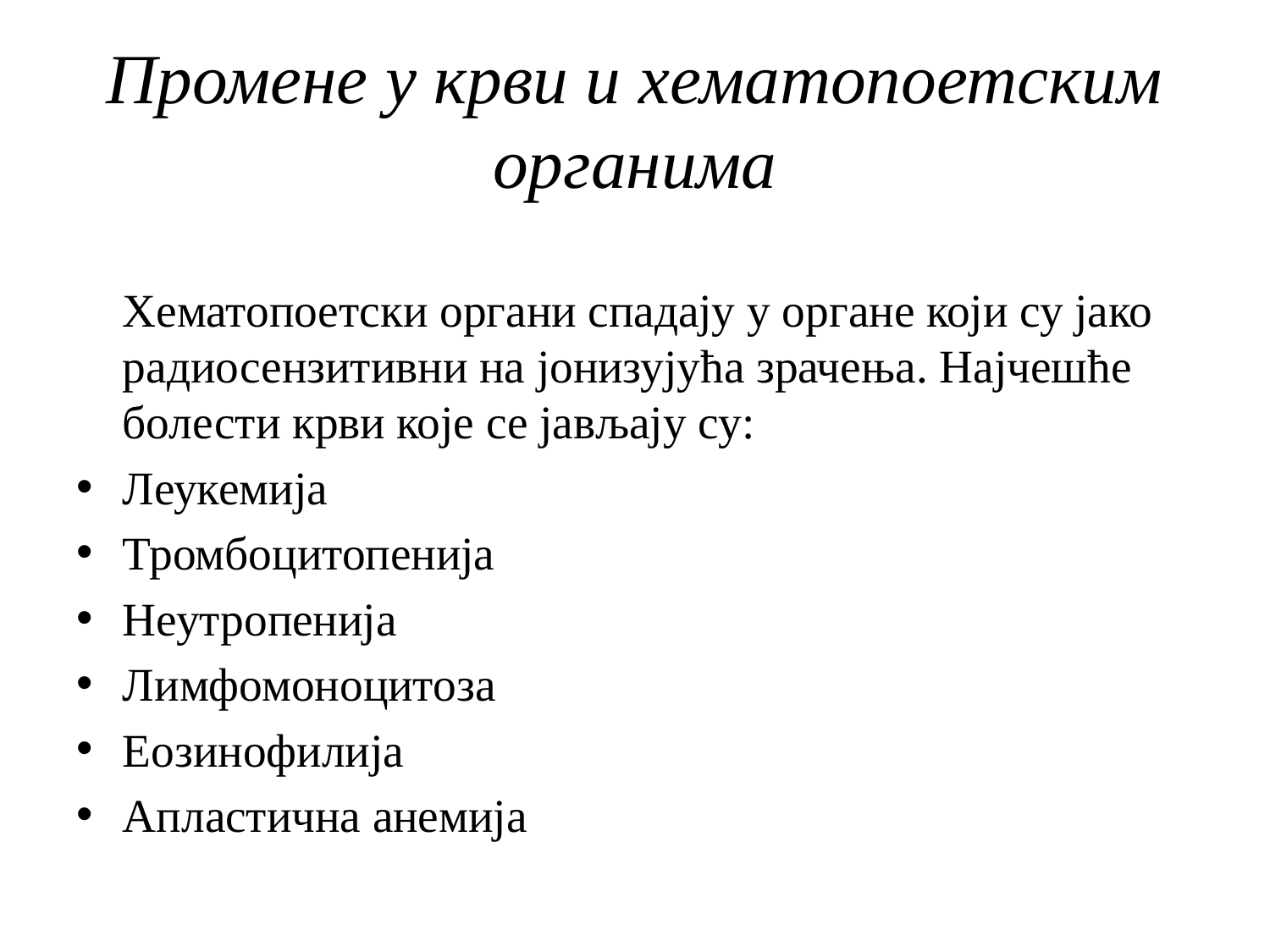

# Промене у крви и хематопоетским органима

    Хематопоетски органи спадају у органе који су јако радиосензитивни на јонизујућа зрачења. Најчешће болести крви које се јављају су:
Леукемија
Тромбоцитопенија
Неутропенија
Лимфомоноцитоза
Еозинофилија
Апластична анемија